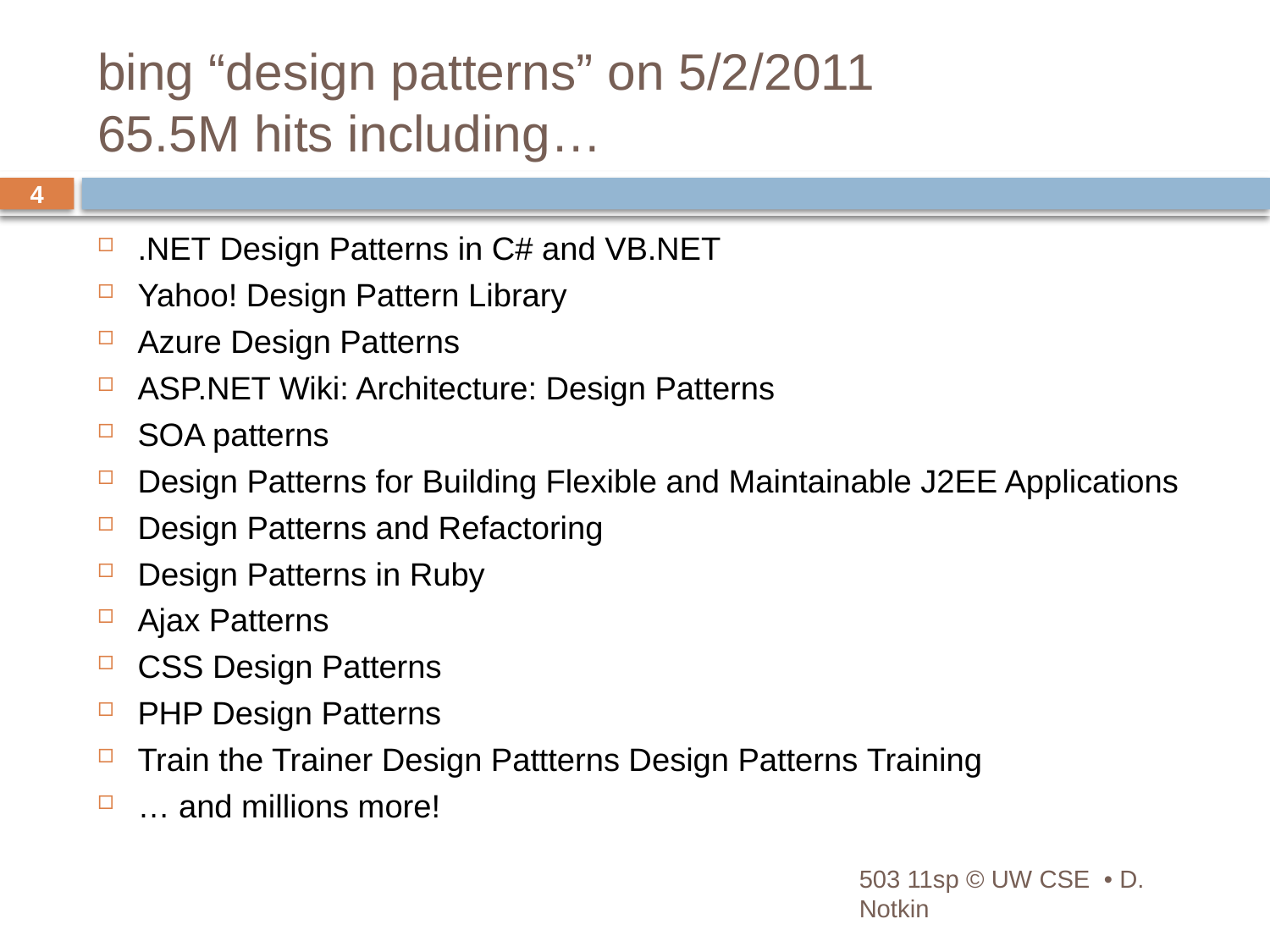

# bing “design patterns” on 5/2/2011 65.5M hits including…
4
.NET Design Patterns in C# and VB.NET
Yahoo! Design Pattern Library
Azure Design Patterns
ASP.NET Wiki: Architecture: Design Patterns
SOA patterns
Design Patterns for Building Flexible and Maintainable J2EE Applications
Design Patterns and Refactoring
Design Patterns in Ruby
Ajax Patterns
CSS Design Patterns
PHP Design Patterns
Train the Trainer Design Pattterns Design Patterns Training
… and millions more!
503 11sp © UW CSE  • D. Notkin